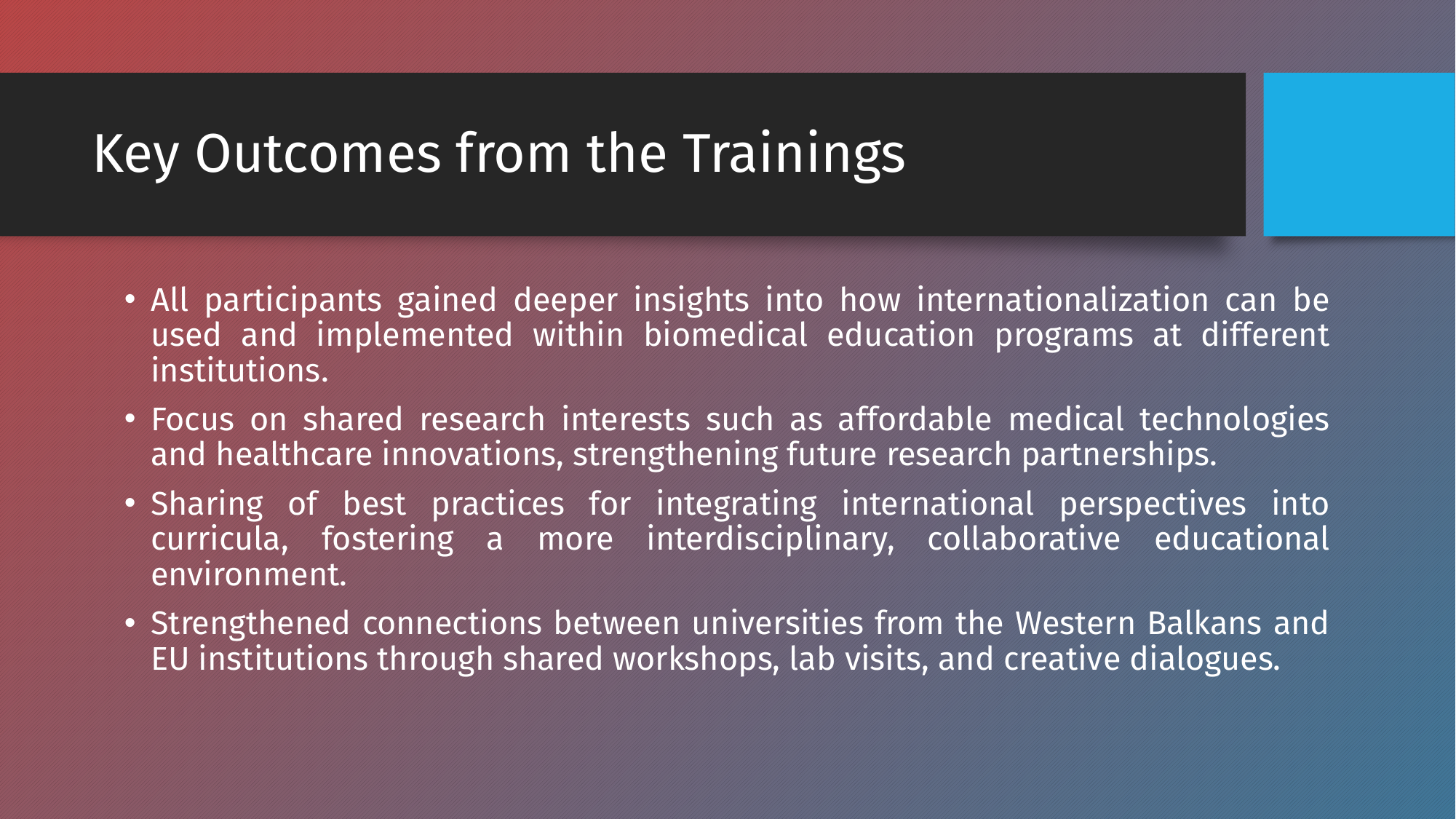

# Key Outcomes from the Trainings
All participants gained deeper insights into how internationalization can be used and implemented within biomedical education programs at different institutions.
Focus on shared research interests such as affordable medical technologies and healthcare innovations, strengthening future research partnerships.
Sharing of best practices for integrating international perspectives into curricula, fostering a more interdisciplinary, collaborative educational environment.
Strengthened connections between universities from the Western Balkans and EU institutions through shared workshops, lab visits, and creative dialogues.